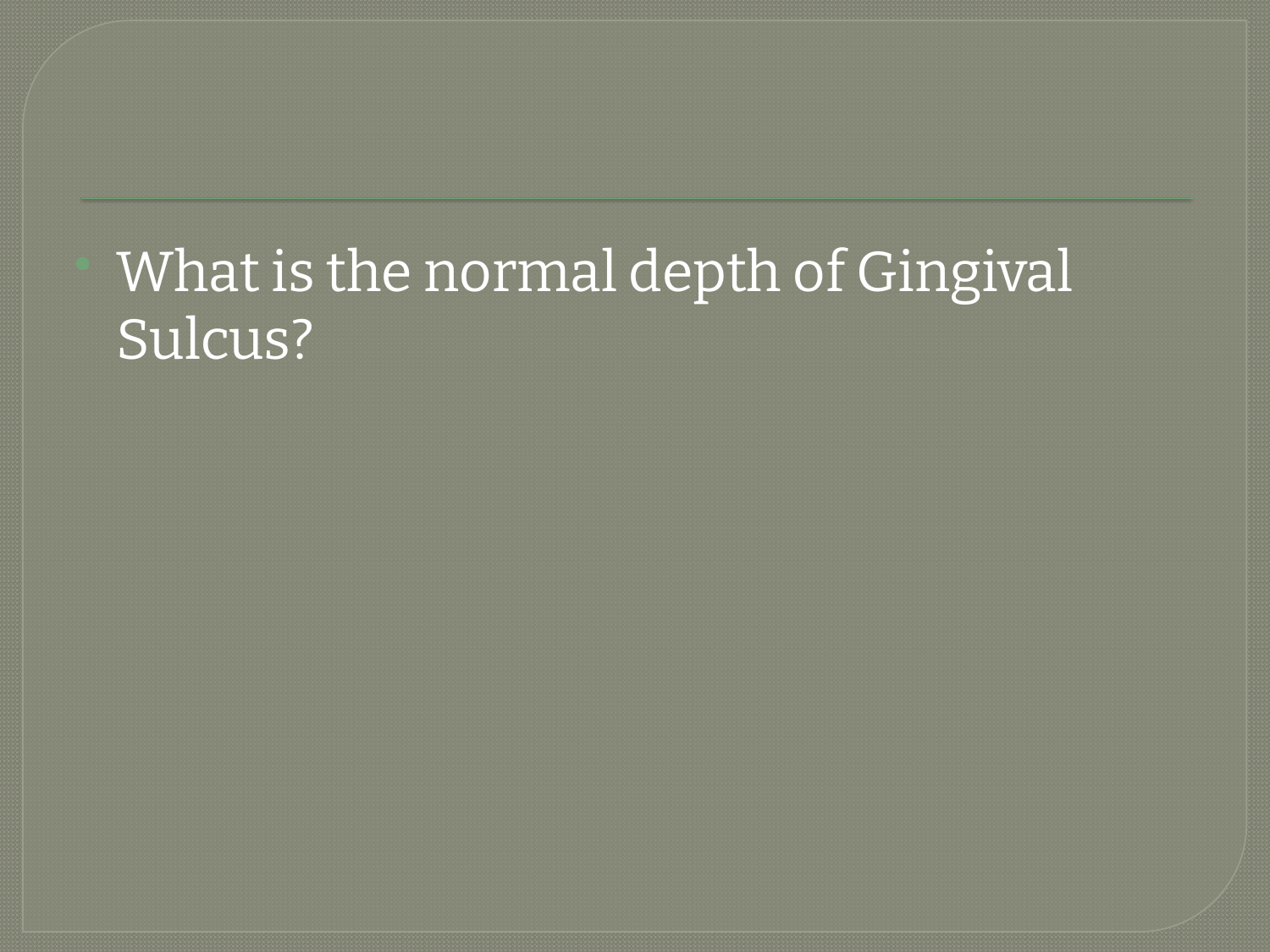

#
What is the normal depth of Gingival Sulcus?